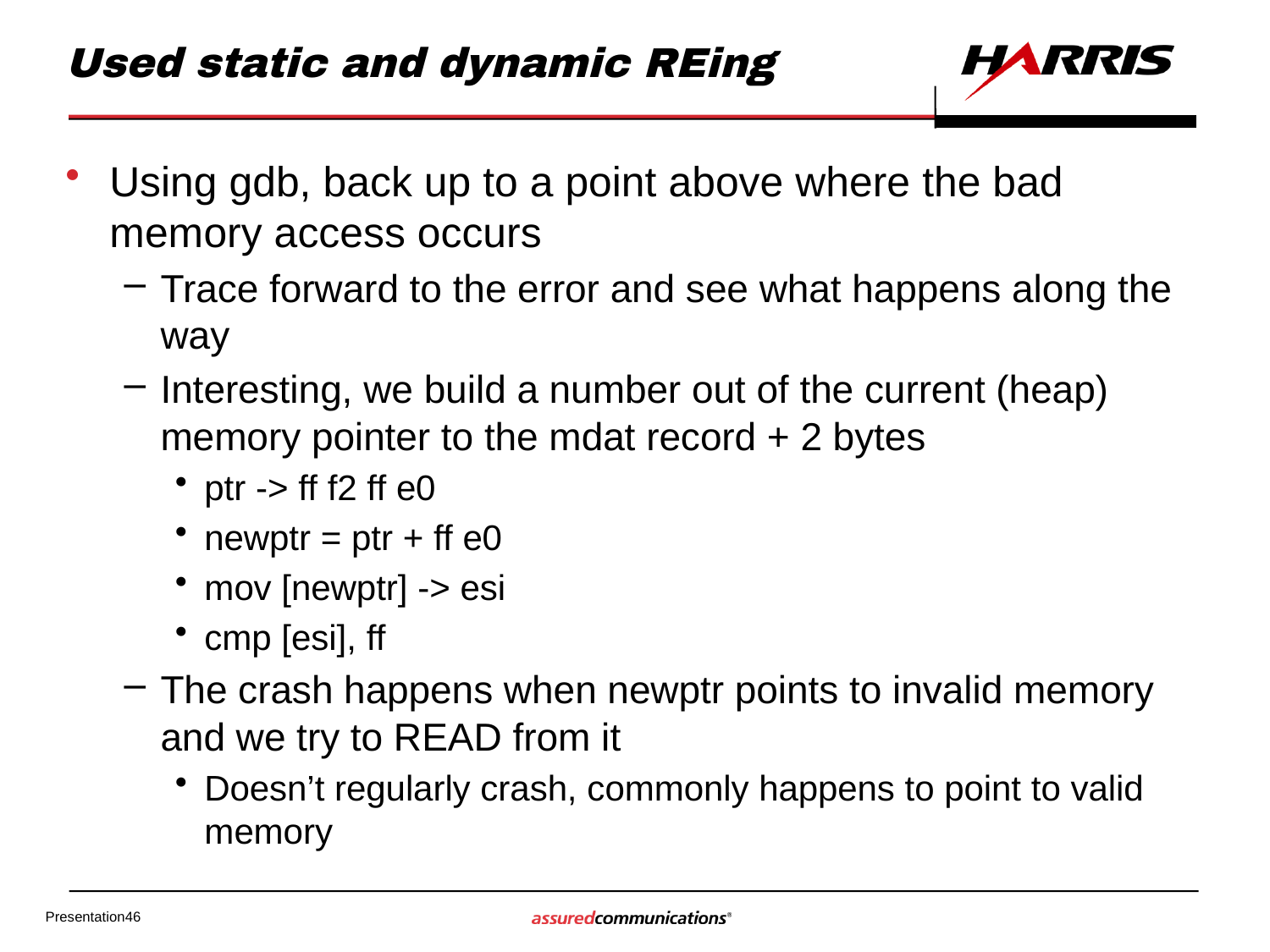

# Used static and dynamic REing
Using gdb, back up to a point above where the bad memory access occurs
Trace forward to the error and see what happens along the way
Interesting, we build a number out of the current (heap) memory pointer to the mdat record + 2 bytes
ptr -> ff f2 ff e0
newptr = ptr + ff e0
mov [newptr] -> esi
cmp [esi], ff
The crash happens when newptr points to invalid memory and we try to READ from it
Doesn’t regularly crash, commonly happens to point to valid memory